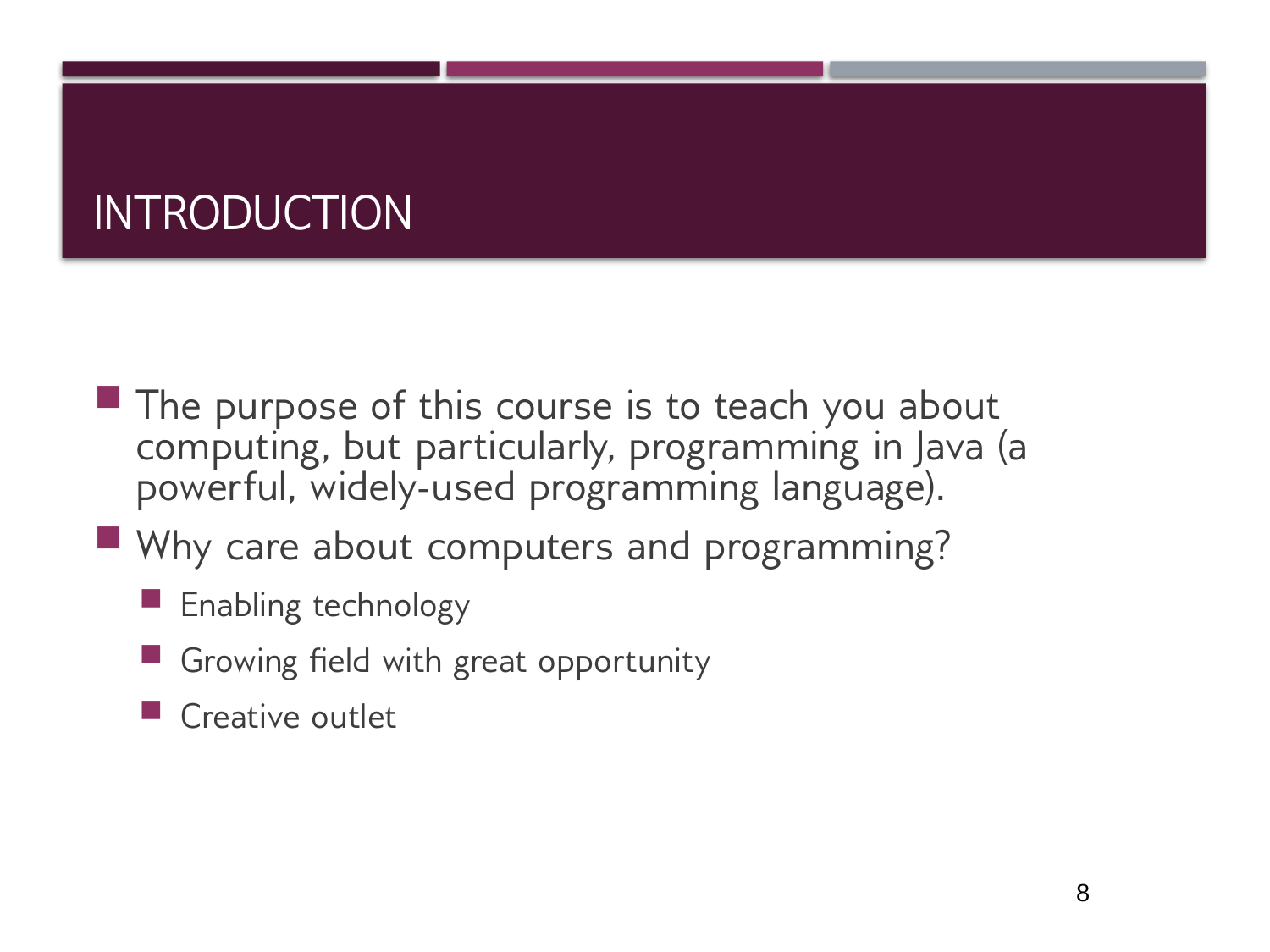

# Introduction
The purpose of this course is to teach you about computing, but particularly, programming in Java (a powerful, widely-used programming language).
Why care about computers and programming?
Enabling technology
Growing field with great opportunity
Creative outlet
8